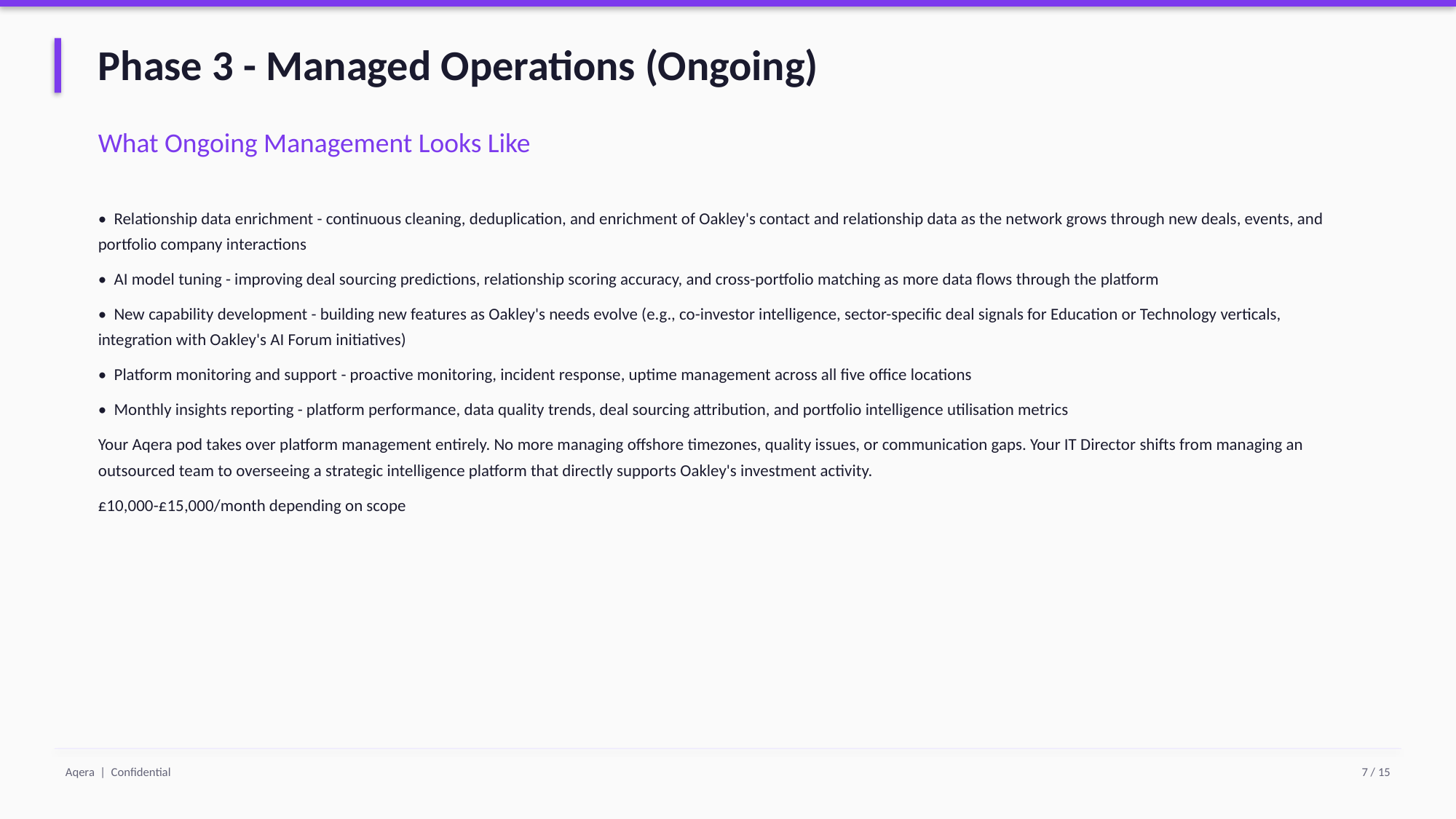

Phase 3 - Managed Operations (Ongoing)

What Ongoing Management Looks Like
•  Relationship data enrichment - continuous cleaning, deduplication, and enrichment of Oakley's contact and relationship data as the network grows through new deals, events, and portfolio company interactions
•  AI model tuning - improving deal sourcing predictions, relationship scoring accuracy, and cross-portfolio matching as more data flows through the platform
•  New capability development - building new features as Oakley's needs evolve (e.g., co-investor intelligence, sector-specific deal signals for Education or Technology verticals, integration with Oakley's AI Forum initiatives)
•  Platform monitoring and support - proactive monitoring, incident response, uptime management across all five office locations
•  Monthly insights reporting - platform performance, data quality trends, deal sourcing attribution, and portfolio intelligence utilisation metrics
Your Aqera pod takes over platform management entirely. No more managing offshore timezones, quality issues, or communication gaps. Your IT Director shifts from managing an outsourced team to overseeing a strategic intelligence platform that directly supports Oakley's investment activity.
£10,000-£15,000/month depending on scope

Aqera  |  Confidential
7 / 15